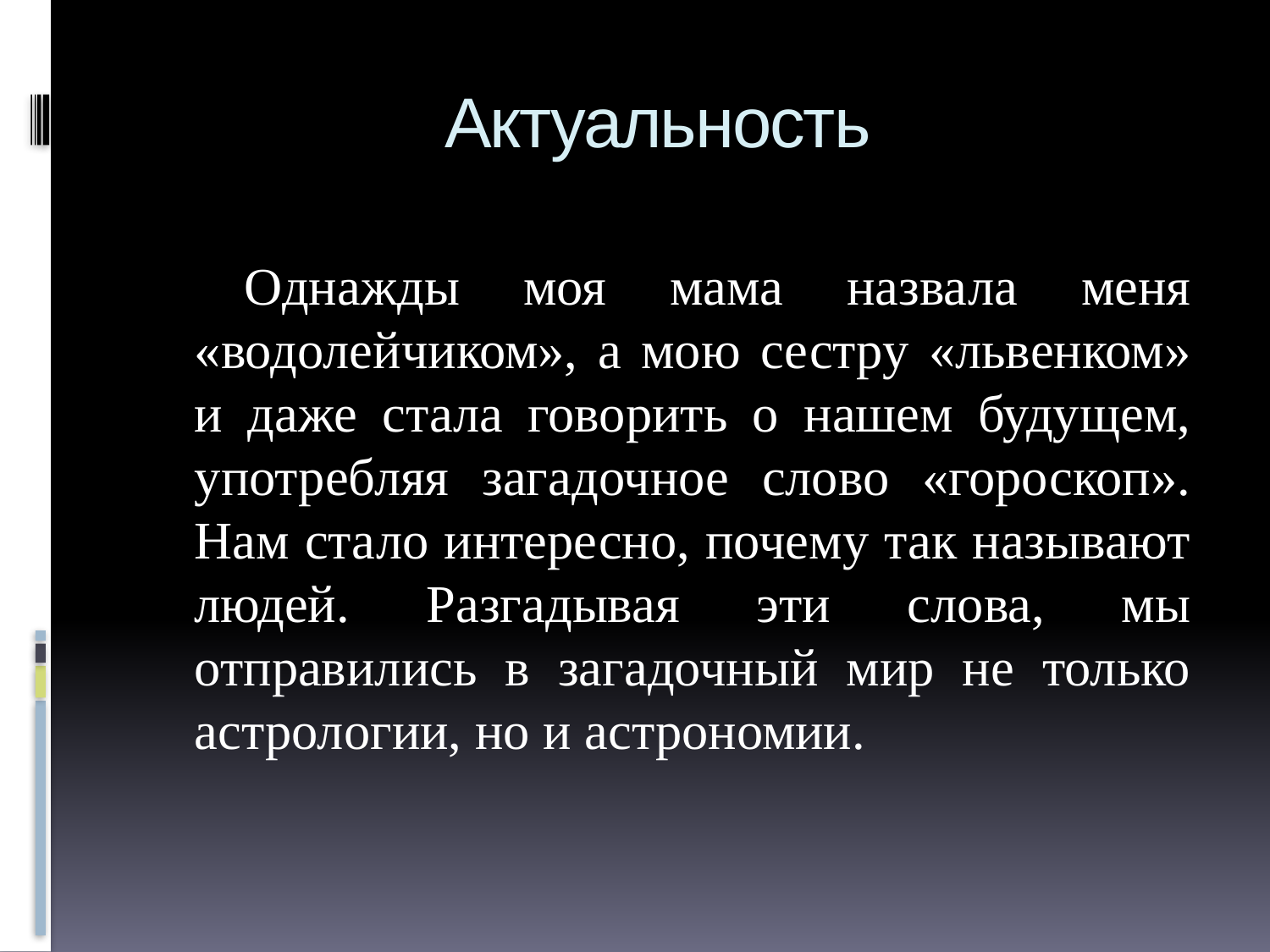

# Актуальность
Однажды моя мама назвала меня «водолейчиком», а мою сестру «львенком» и даже стала говорить о нашем будущем, употребляя загадочное слово «гороскоп». Нам стало интересно, почему так называют людей. Разгадывая эти слова, мы отправились в загадочный мир не только астрологии, но и астрономии.